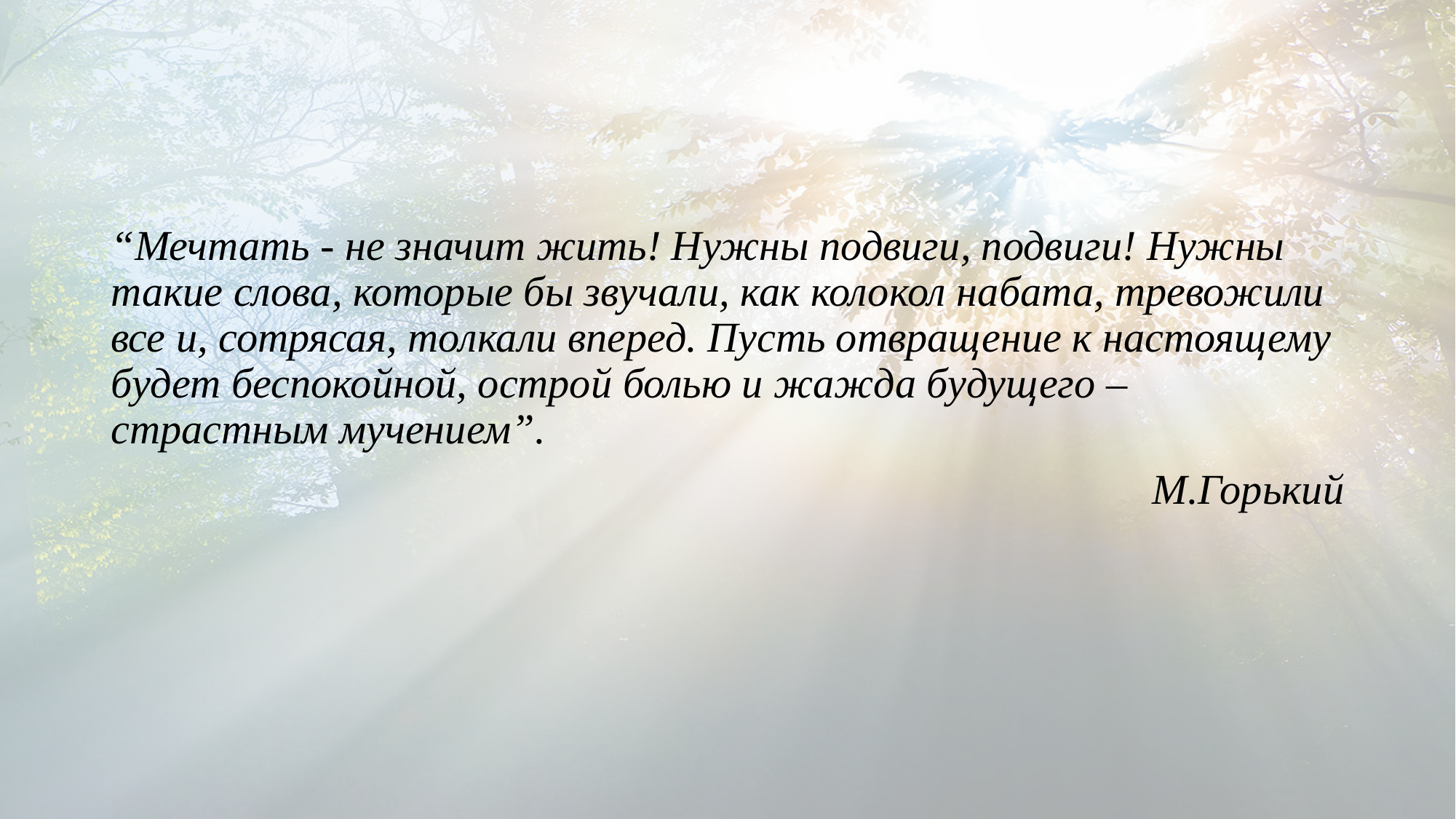

“Мечтать - не значит жить! Нужны подвиги, подвиги! Нужны такие слова, которые бы звучали, как колокол набата, тревожили все и, сотрясая, толкали вперед. Пусть отвращение к настоящему будет беспокойной, острой болью и жажда будущего – страстным мучением”.
М.Горький